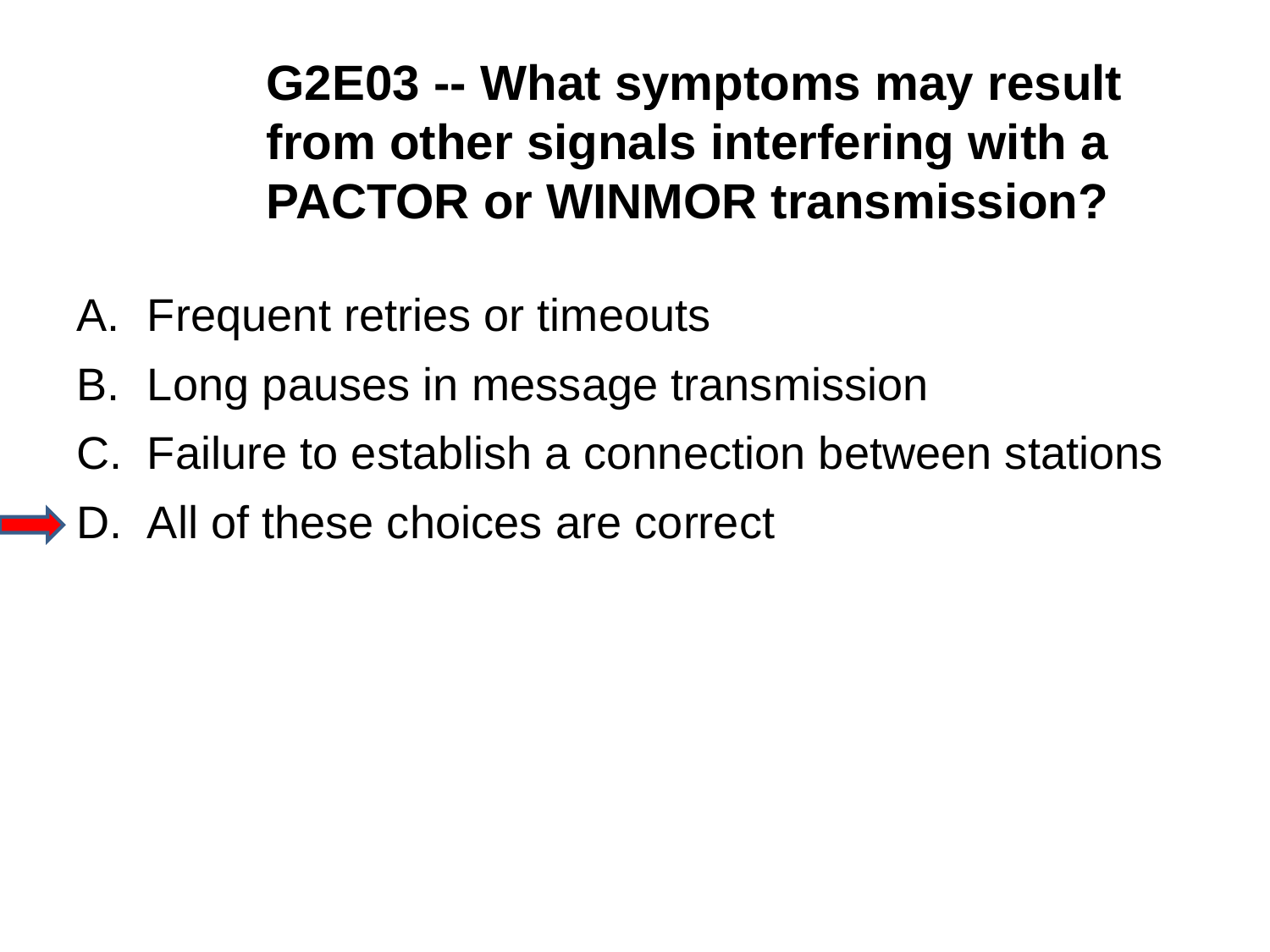

G2E03 -- What symptoms may result from other signals interfering with a PACTOR or WINMOR transmission?
A.	Frequent retries or timeouts
B.	Long pauses in message transmission
C.	Failure to establish a connection between stations
D.	All of these choices are correct